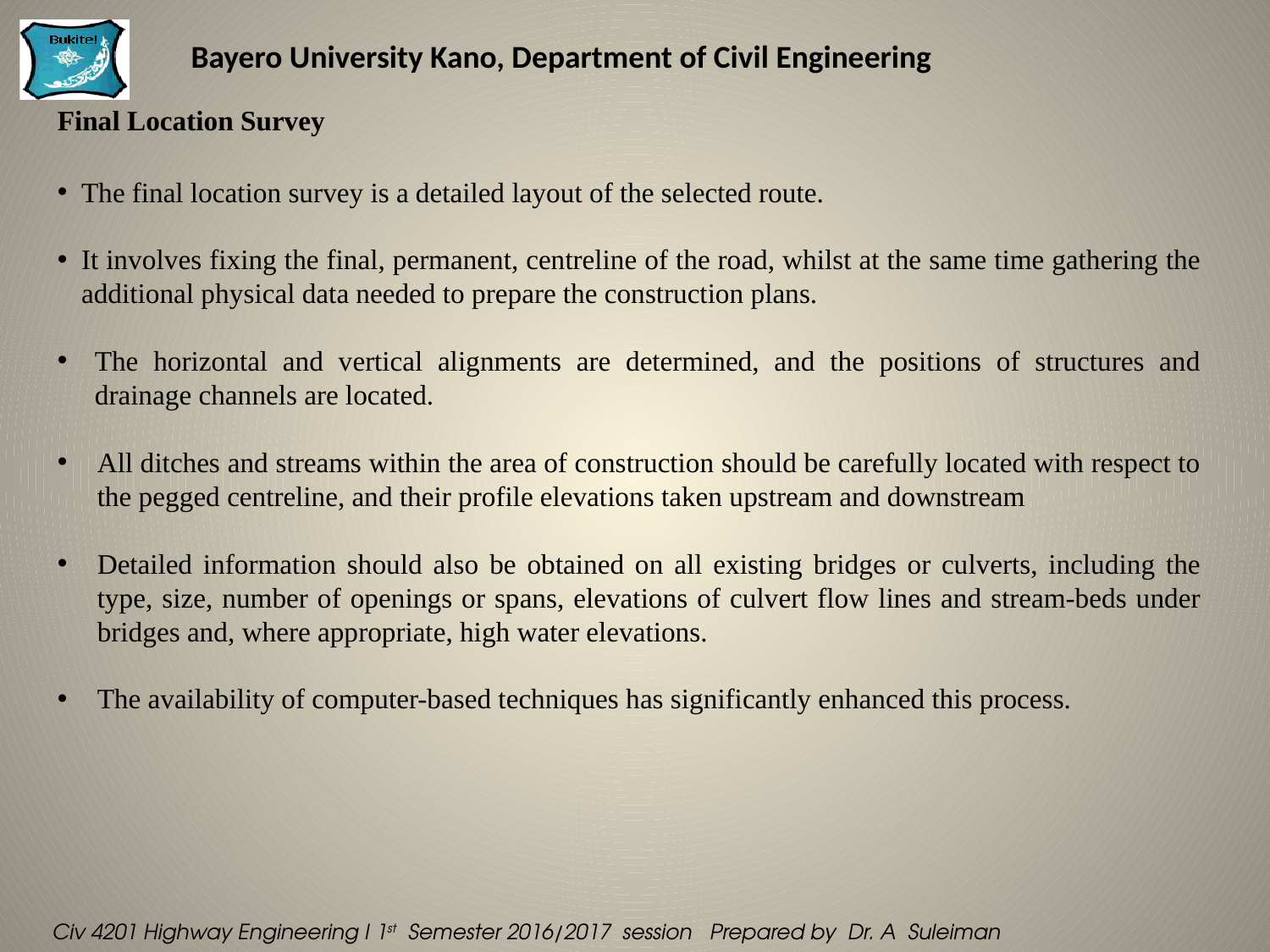

Final Location Survey

The final location survey is a detailed layout of the selected route.

It involves fixing the final, permanent, centreline of the road, whilst at the same time gathering the additional physical data needed to prepare the construction plans.

The horizontal and vertical alignments are determined, and the positions of structures and drainage channels are located.

All ditches and streams within the area of construction should be carefully located with respect to the pegged centreline, and their profile elevations taken upstream and downstream

Detailed information should also be obtained on all existing bridges or culverts, including the type, size, number of openings or spans, elevations of culvert flow lines and stream-beds under bridges and, where appropriate, high water elevations.

The availability of computer-based techniques has significantly enhanced this process.